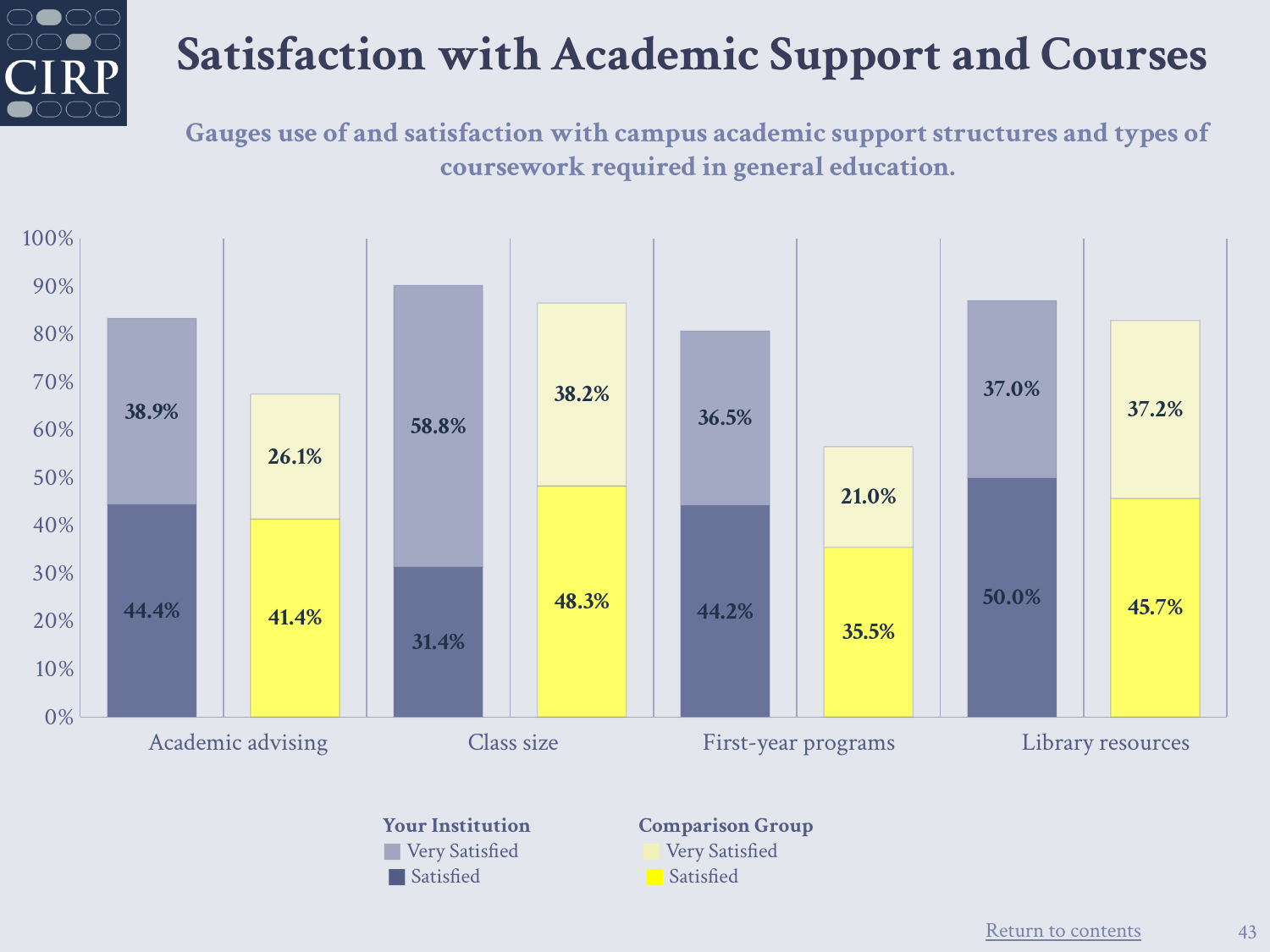

# Satisfaction with Academic Support and Courses Gauges use of and satisfaction with campus academic support structures and types of coursework required in general education.

### Chart

| Category | Sat | Very Sat |
|---|---|---|
| Your Institution | 0.444 | 0.389 |
| Comparison Group | 0.414 | 0.261 |
| Your Institution | 0.314 | 0.588 |
| Comparison Group | 0.483 | 0.382 |
| Your Institution | 0.442 | 0.365 |
| Comparison Group | 0.355 | 0.21 |
| Your Institution | 0.5 | 0.37 |
| Comparison Group | 0.457 | 0.372 |
Academic advising
Class size
First-year programs
Library resources
Your Institution
■ Very Satisfied
■ Satisfied

Comparison Group
■ Very Satisfied
■ Satisfied

43